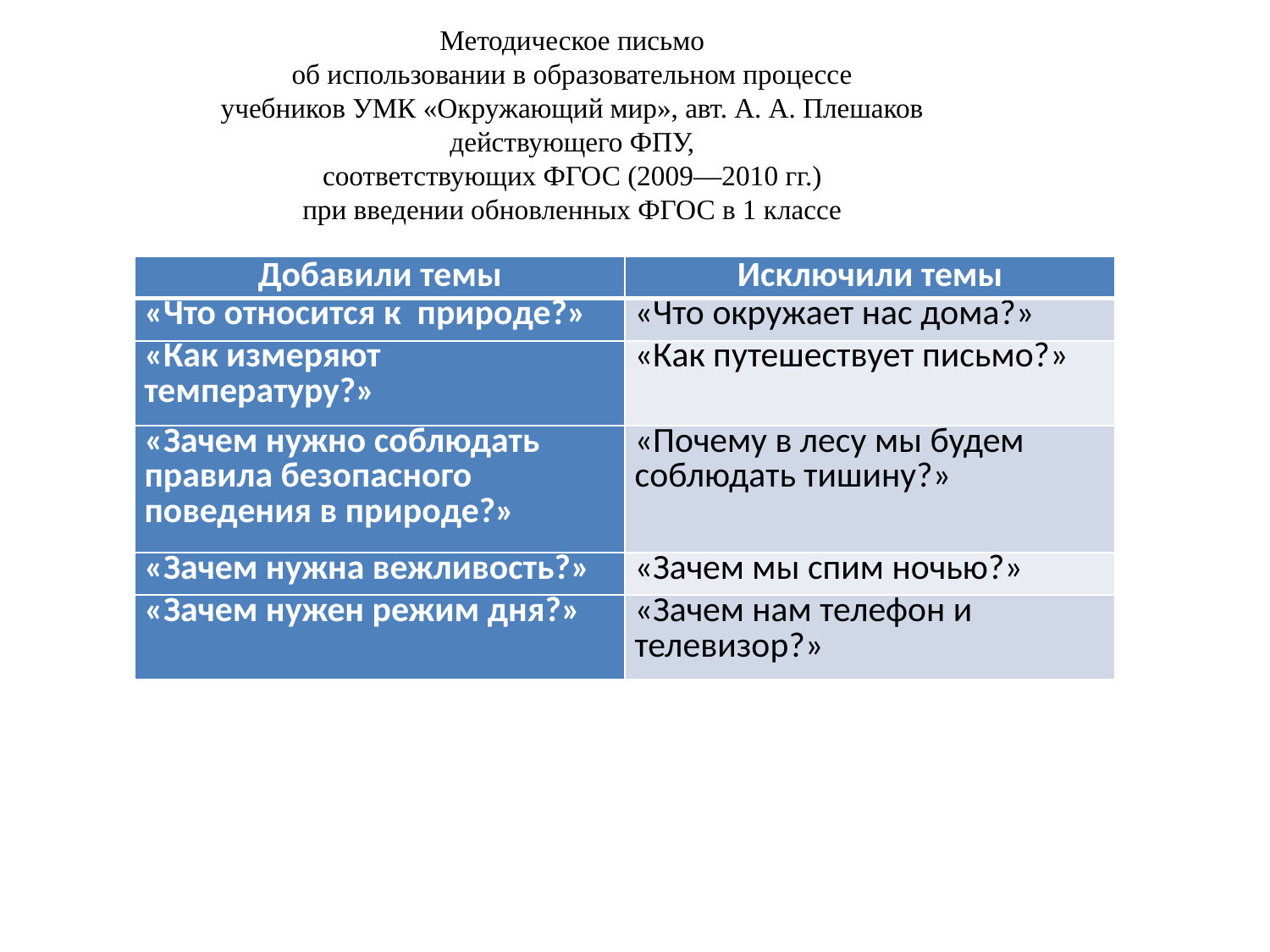

Методическое письмо
об использовании в образовательном процессе
учебников УМК «Окружающий мир», авт. А. А. Плешаков
действующего ФПУ,
соответствующих ФГОС (2009—2010 гг.)
при введении обновленных ФГОС в 1 классе
| Добавили темы | Исключили темы |
| --- | --- |
| «Что относится к природе?» | «Что окружает нас дома?» |
| «Как измеряют температуру?» | «Как путешествует письмо?» |
| «Зачем нужно соблюдать правила безопасного поведения в природе?» | «Почему в лесу мы будем соблюдать тишину?» |
| «Зачем нужна вежливость?» | «Зачем мы спим ночью?» |
| «Зачем нужен режим дня?» | «Зачем нам телефон и телевизор?» |